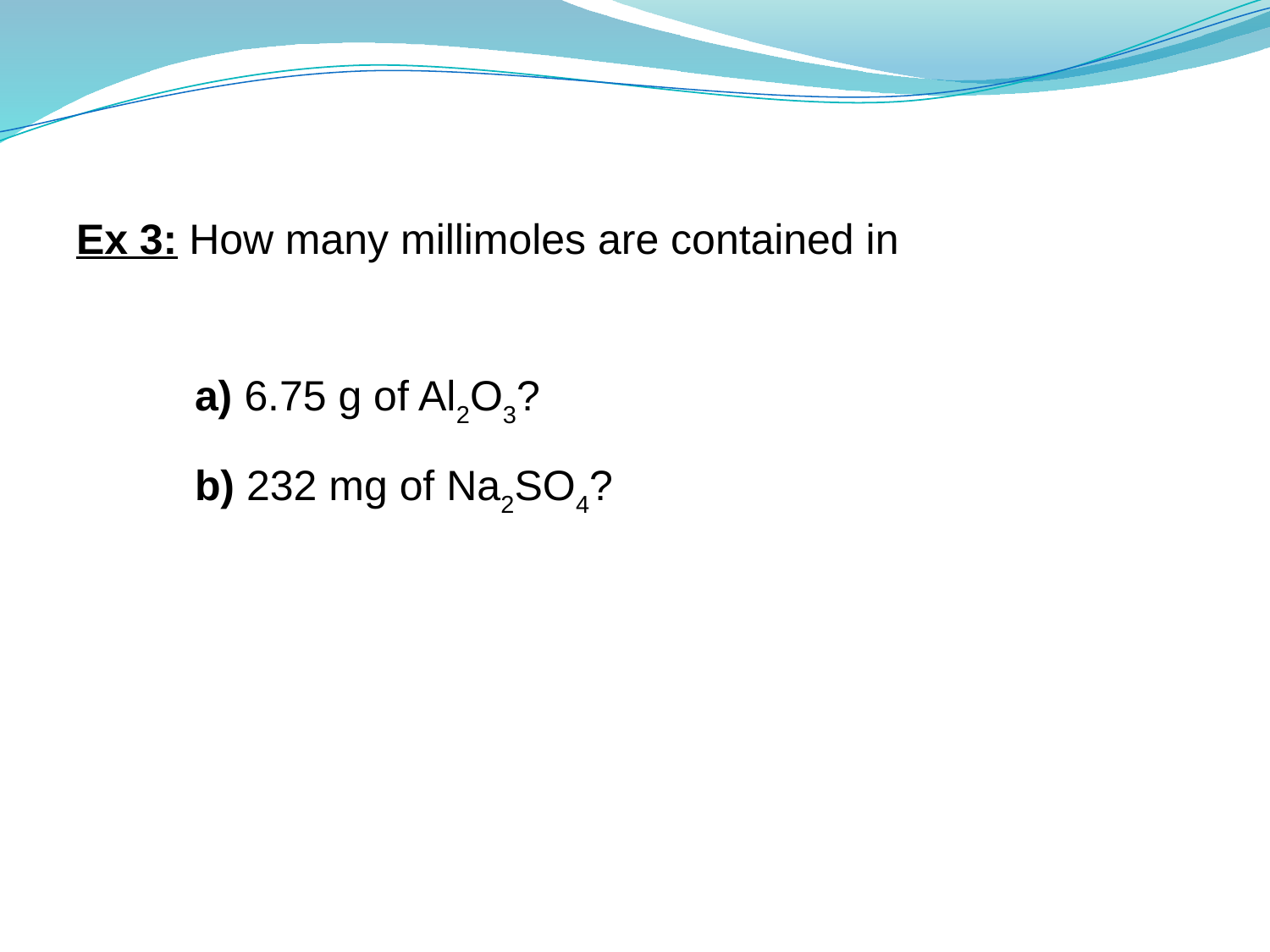

Ex 3: How many millimoles are contained in

          a) 6.75 g of Al2O3?
          b) 232 mg of Na2SO4?